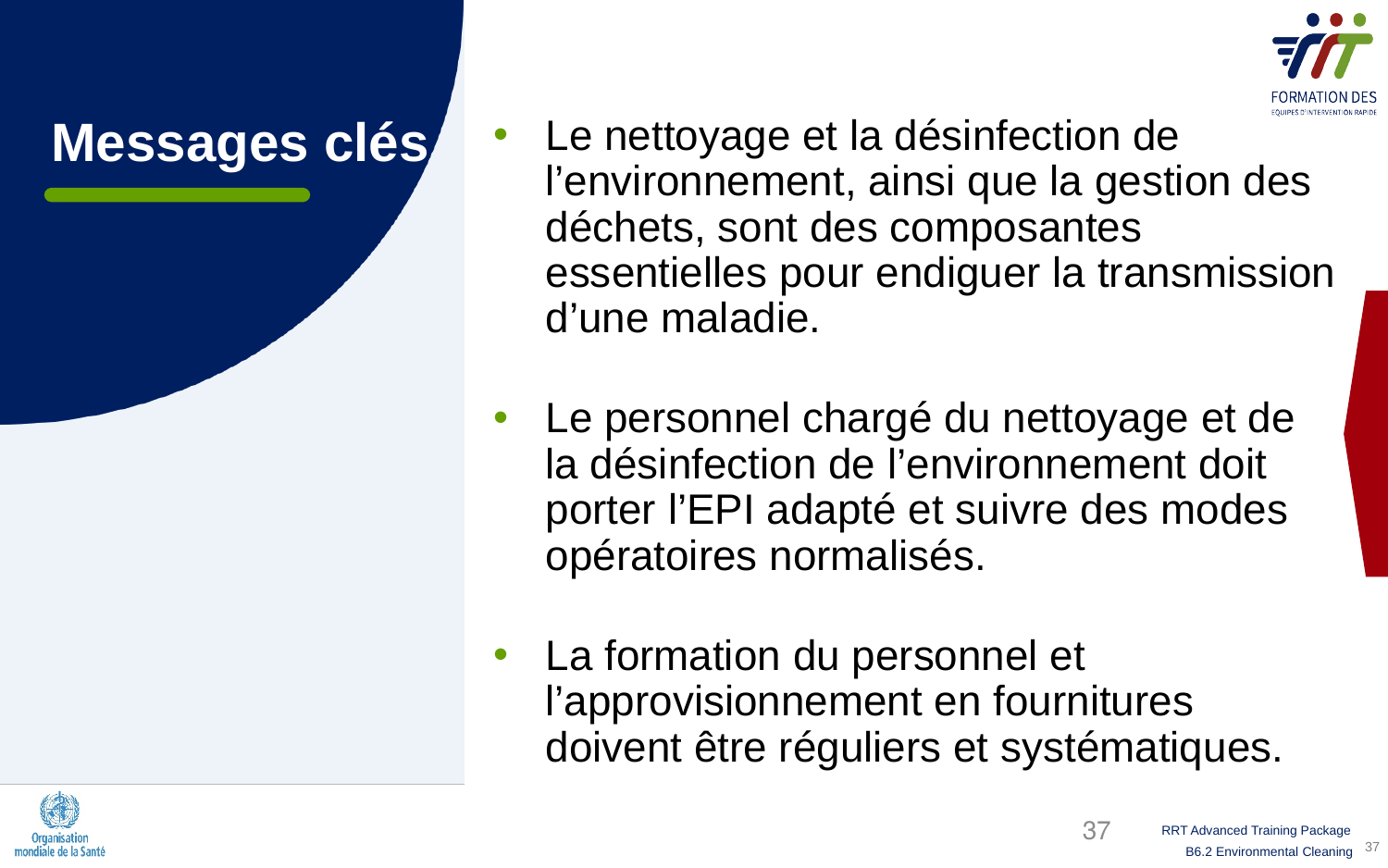

Messages clés
Le nettoyage et la désinfection de l’environnement, ainsi que la gestion des déchets, sont des composantes essentielles pour endiguer la transmission d’une maladie.

Le personnel chargé du nettoyage et de la désinfection de l’environnement doit porter l’EPI adapté et suivre des modes opératoires normalisés.

La formation du personnel et l’approvisionnement en fournitures doivent être réguliers et systématiques.
37